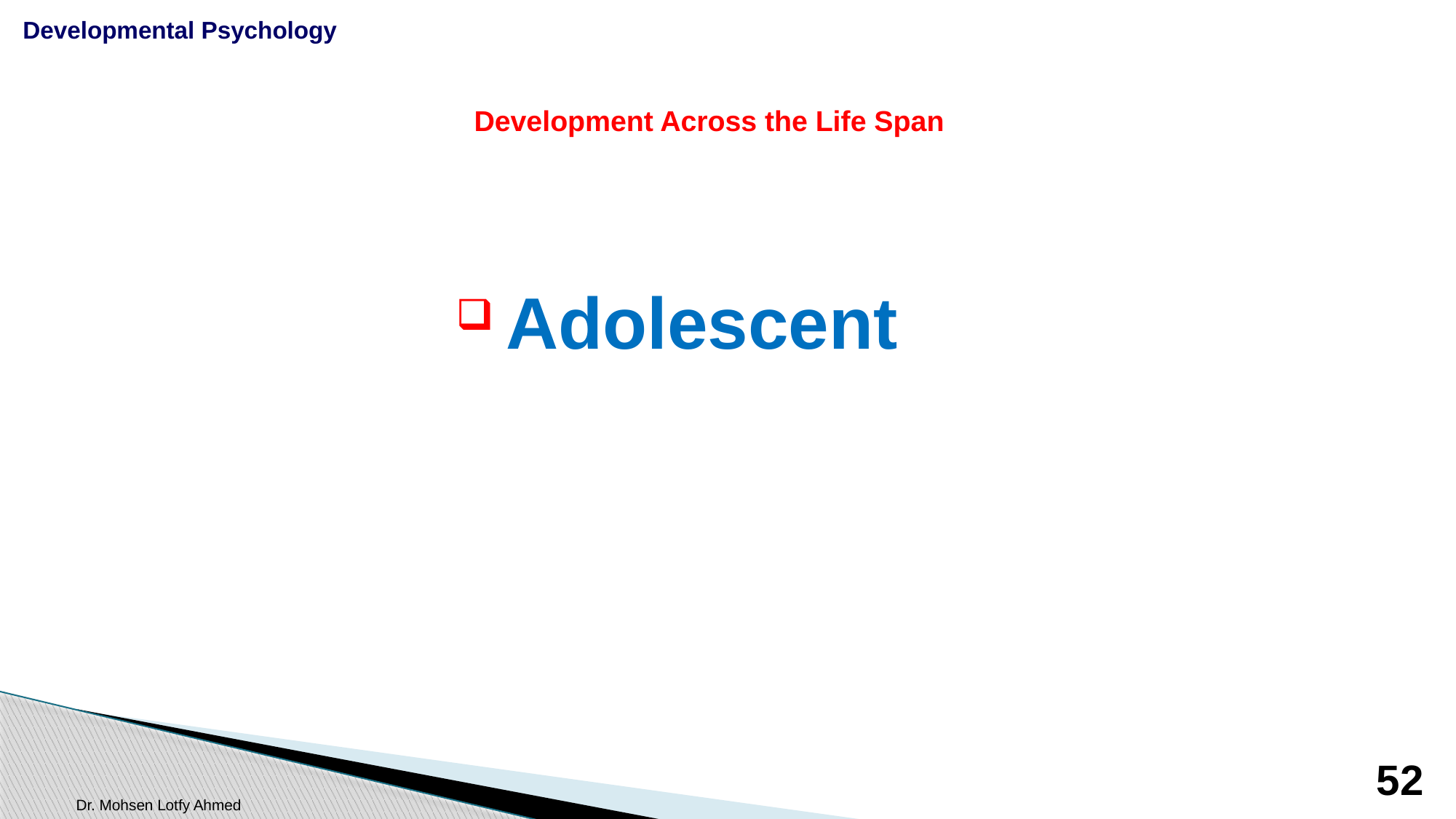

Developmental Psychology
# Development Across the Life Span
 Adolescent

52
Dr. Mohsen Lotfy Ahmed